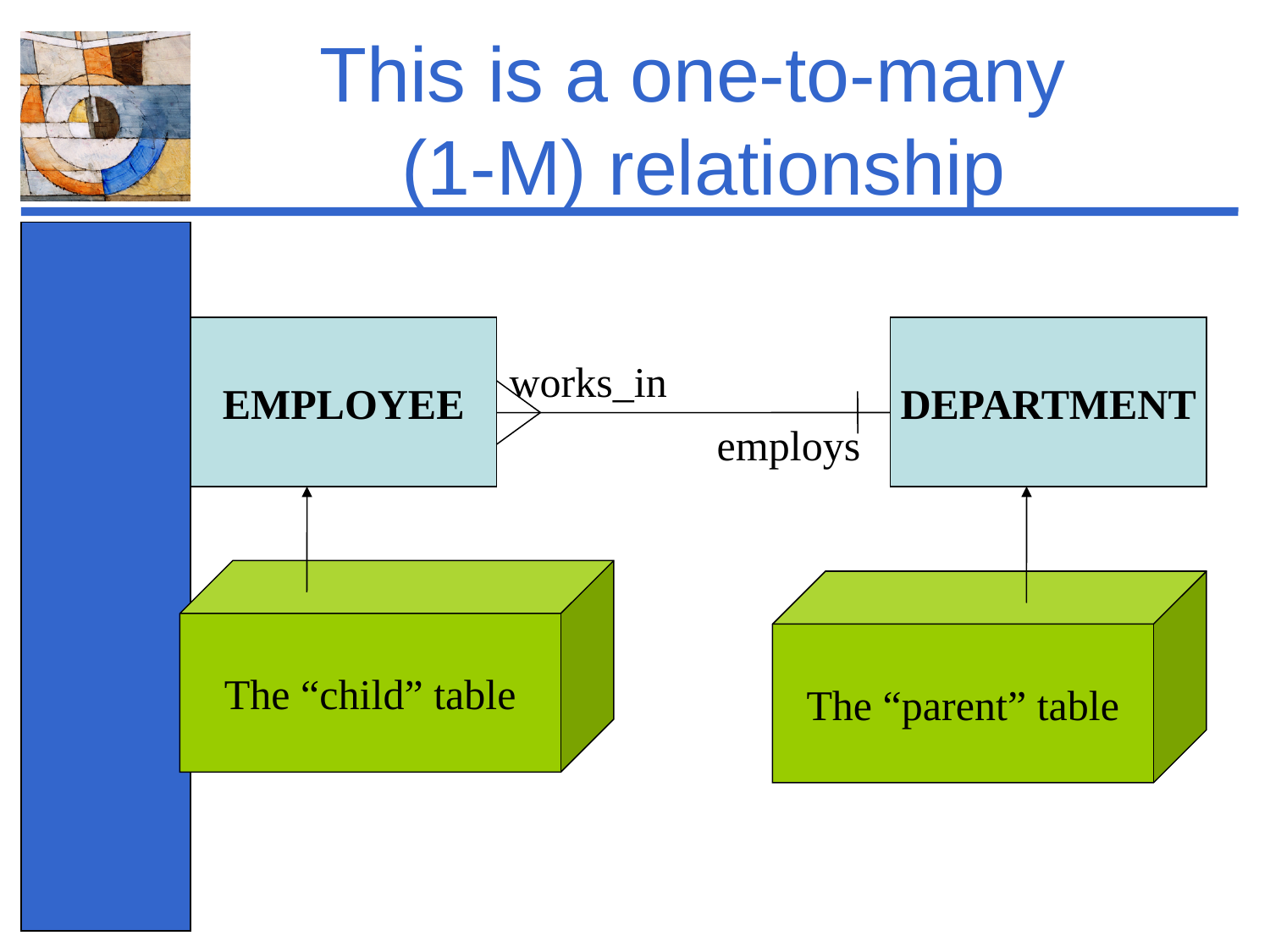

# This is a one-to-many (1-M) relationship
EMPLOYEE
DEPARTMENT
works_in

employs

The “child” table
The “parent” table